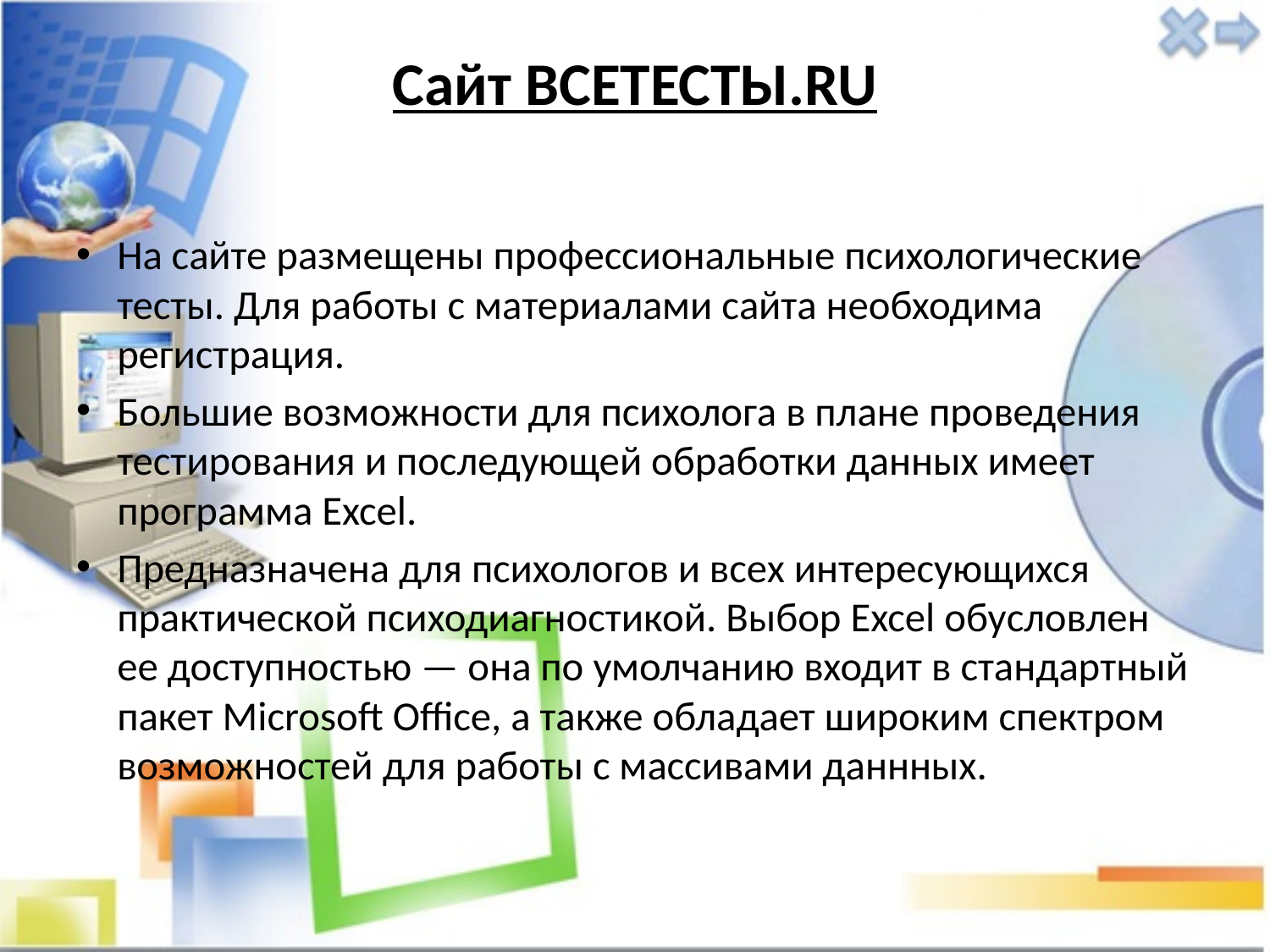

# Сайт ВСЕТЕСТЫ.RU
На сайте размещены профессиональные психологические тесты. Для работы с материалами сайта необходима регистрация.
Большие возможности для психолога в плане проведения тестирования и последующей обработки данных имеет программа Excel.
Предназначена для психологов и всех интересующихся практической психодиагностикой. Выбор Excel обусловлен ее доступностью — она по умолчанию входит в стандартный пакет Microsoft Office, а также обладает широким спектром возможностей для работы с массивами даннных.